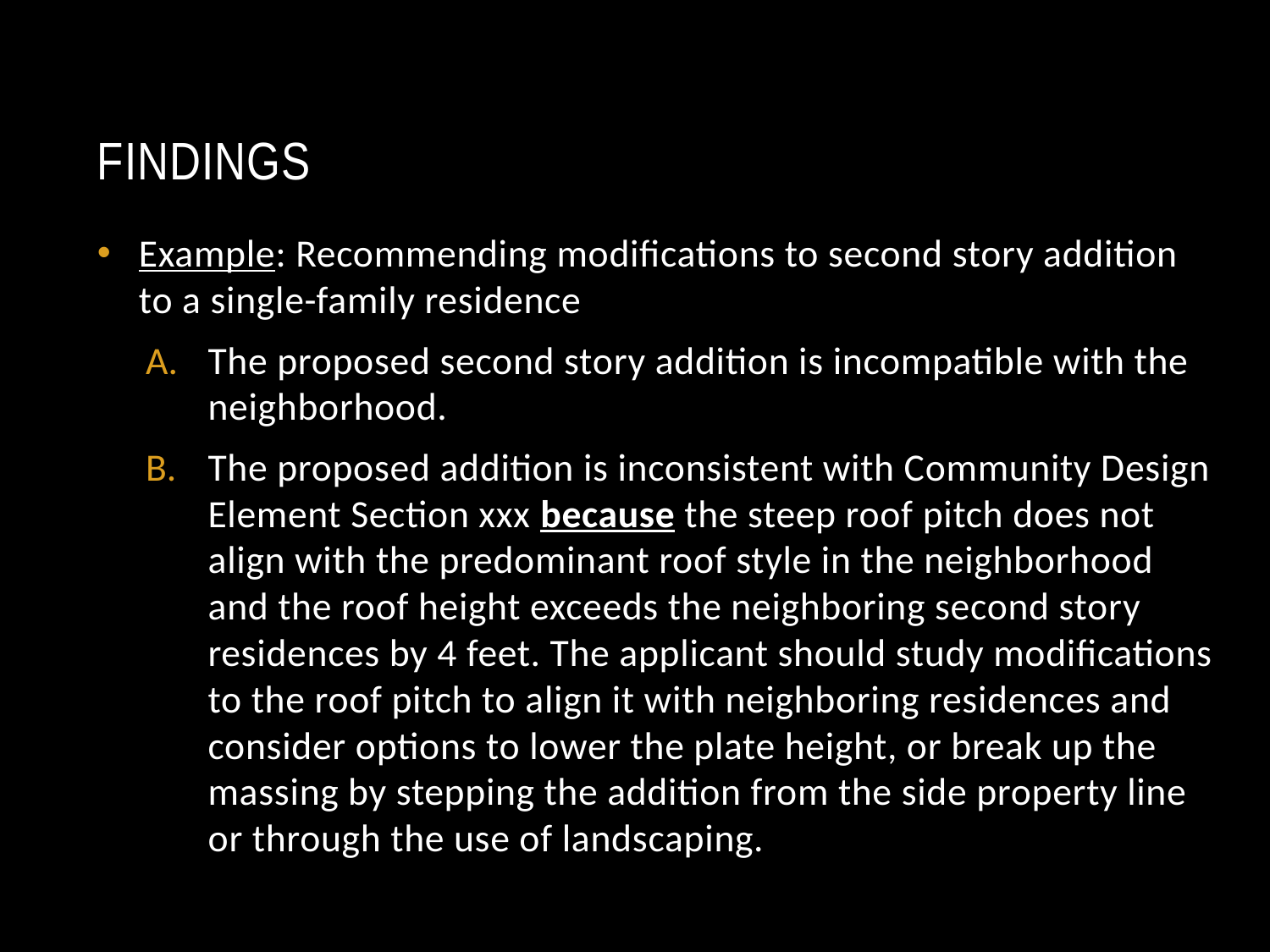

# FINDINGS
Example: Recommending modifications to second story addition to a single-family residence
The proposed second story addition is incompatible with the neighborhood.
The proposed addition is inconsistent with Community Design Element Section xxx because the steep roof pitch does not align with the predominant roof style in the neighborhood and the roof height exceeds the neighboring second story residences by 4 feet. The applicant should study modifications to the roof pitch to align it with neighboring residences and consider options to lower the plate height, or break up the massing by stepping the addition from the side property line or through the use of landscaping.